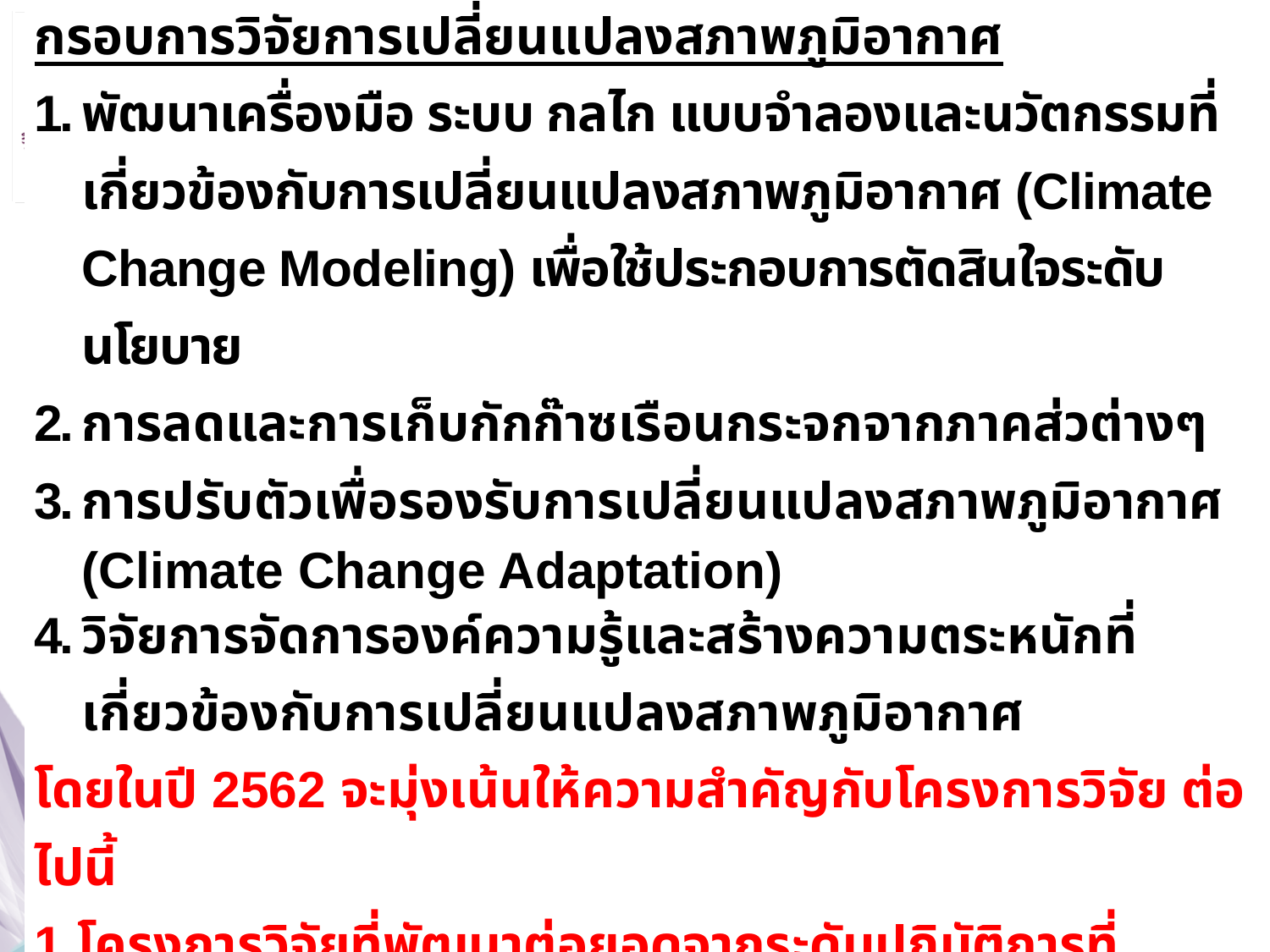

| กรอบการวิจัยการเปลี่ยนแปลงสภาพภูมิอากาศ พัฒนาเครื่องมือ ระบบ กลไก แบบจําลองและนวัตกรรมที่เกี่ยวข้องกับการเปลี่ยนแปลงสภาพภูมิอากาศ (Climate Change Modeling) เพื่อใช้ประกอบการตัดสินใจระดับนโยบาย การลดและการเก็บกักก๊าซเรือนกระจกจากภาคส่วต่างๆ การปรับตัวเพื่อรองรับการเปลี่ยนแปลงสภาพภูมิอากาศ (Climate Change Adaptation) วิจัยการจัดการองค์ความรู้และสร้างความตระหนักที่เกี่ยวข้องกับการเปลี่ยนแปลงสภาพภูมิอากาศ โดยในปี 2562 จะมุ่งเน้นให้ความสำคัญกับโครงการวิจัย ต่อไปนี้ 1.โครงการวิจัยที่พัฒนาต่อยอดจากระดับปฎิบัติการที่ประสบความสำเร็จแล้วเพื่อไปสู่การใช้ประโยชน์ได้จริงหรือสามารถนำไปกำหนดเป็นนโยบายของหน่วยงานภาครัฐ 2. โครงการวิจัยที่มุ่งแก้ปัญหาวิกฤตสิ่งแวดล้อมที่เกิดจากการเปลี่ยนแปลงสภาพภูมิอากาศ |
| --- |